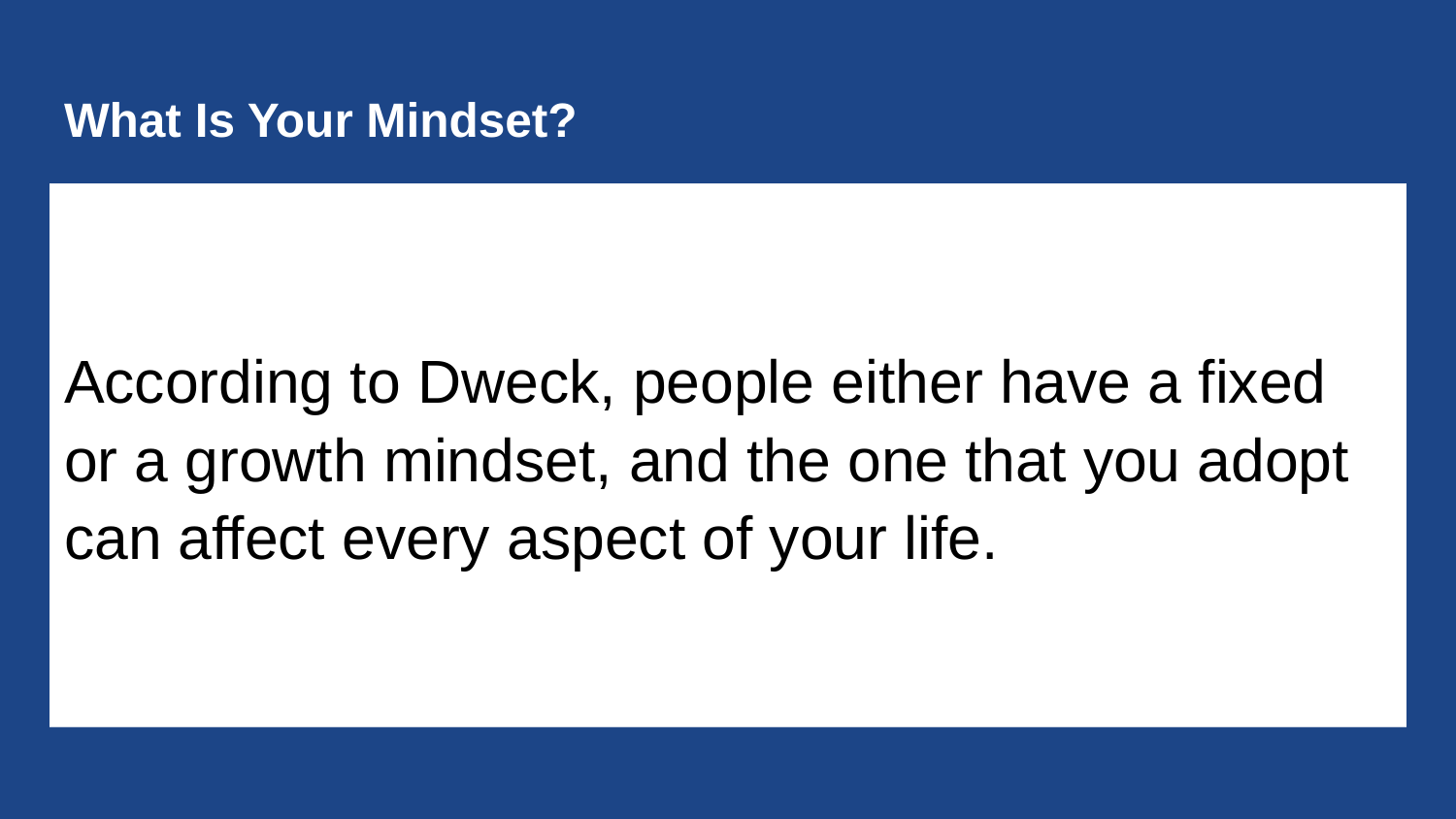

# What Is Your Mindset?

According to Dweck, people either have a fixed or a growth mindset, and the one that you adopt can affect every aspect of your life.